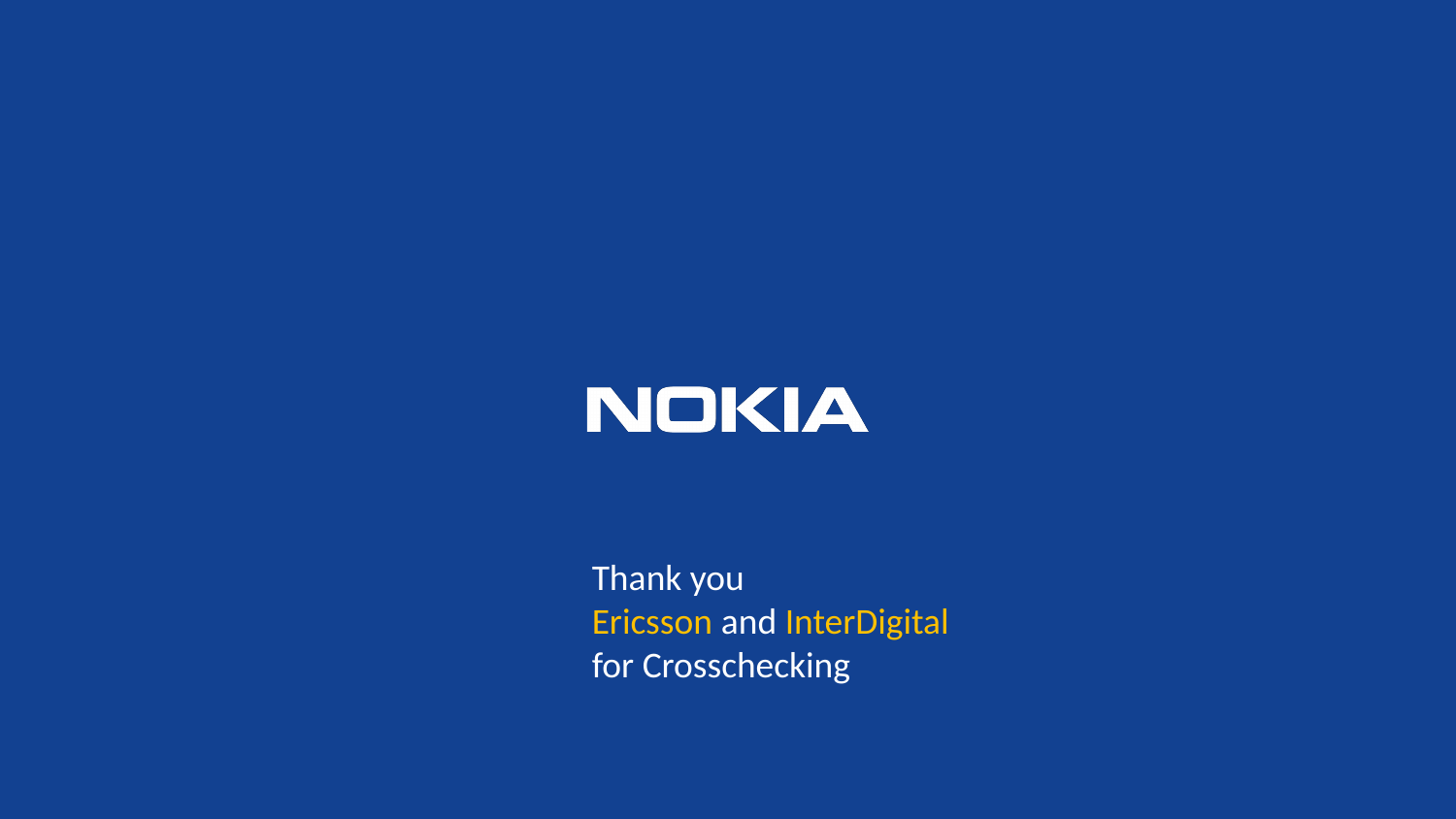

Thank you
Ericsson and InterDigital
for Crosschecking